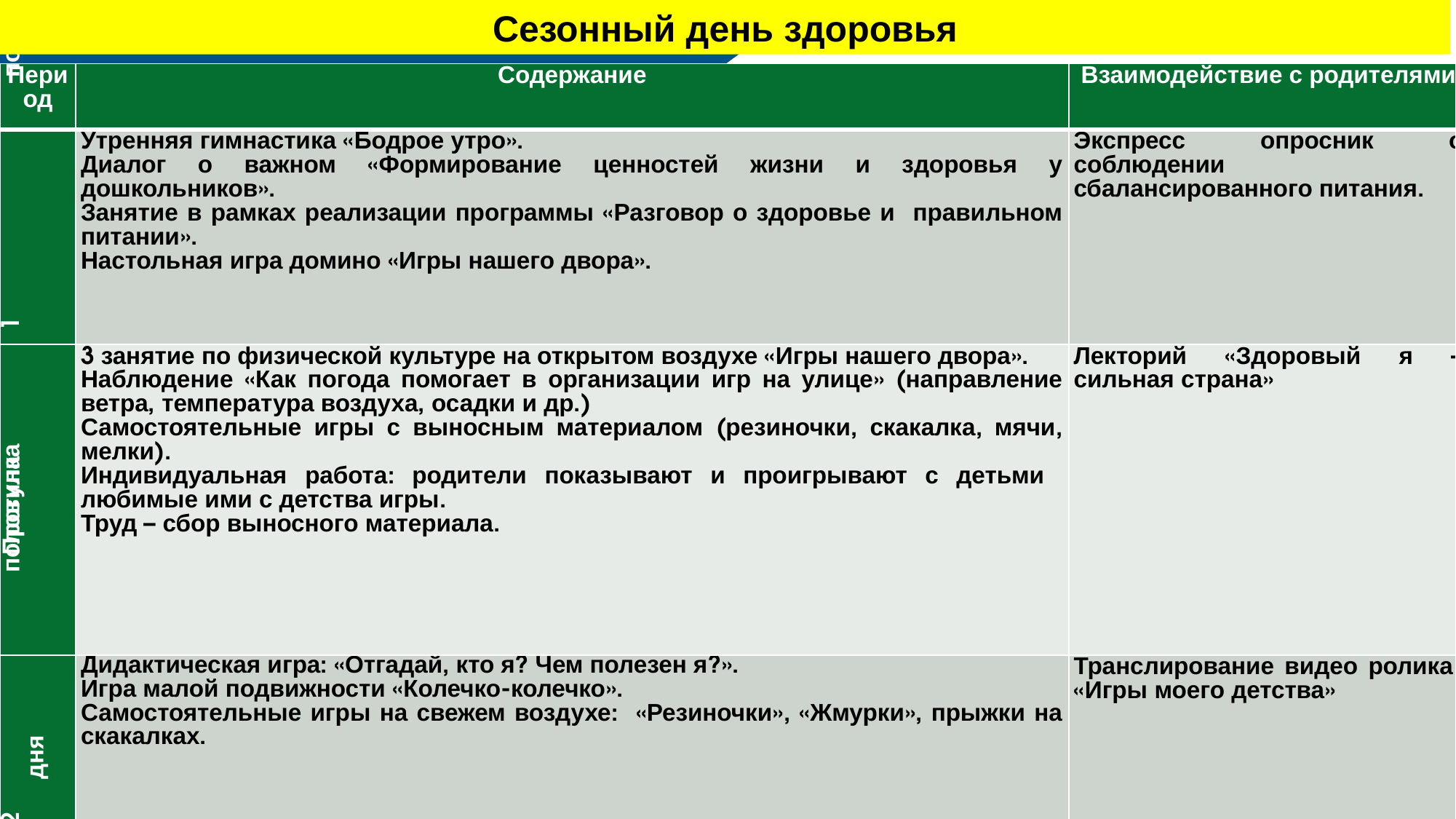

Сезонный день здоровья

| Период | Содержание | Взаимодействие с родителями |
| --- | --- | --- |
| 1 половина дня | Утренняя гимнастика «Бодрое утро». Диалог о важном «Формирование ценностей жизни и здоровья у дошкольников». Занятие в рамках реализации программы «Разговор о здоровье и правильном питании». Настольная игра домино «Игры нашего двора». | Экспресс опросник о соблюдении сбалансированного питания. |
| Прогулка | 3 занятие по физической культуре на открытом воздухе «Игры нашего двора». Наблюдение «Как погода помогает в организации игр на улице» (направление ветра, температура воздуха, осадки и др.) Самостоятельные игры с выносным материалом (резиночки, скакалка, мячи, мелки). Индивидуальная работа: родители показывают и проигрывают с детьми любимые ими с детства игры. Труд – сбор выносного материала. | Лекторий «Здоровый я – сильная страна» |
| 2 половина дня | Дидактическая игра: «Отгадай, кто я? Чем полезен я?». Игра малой подвижности «Колечко-колечко». Самостоятельные игры на свежем воздухе: «Резиночки», «Жмурки», прыжки на скакалках. | Транслирование видео ролика «Игры моего детства» |